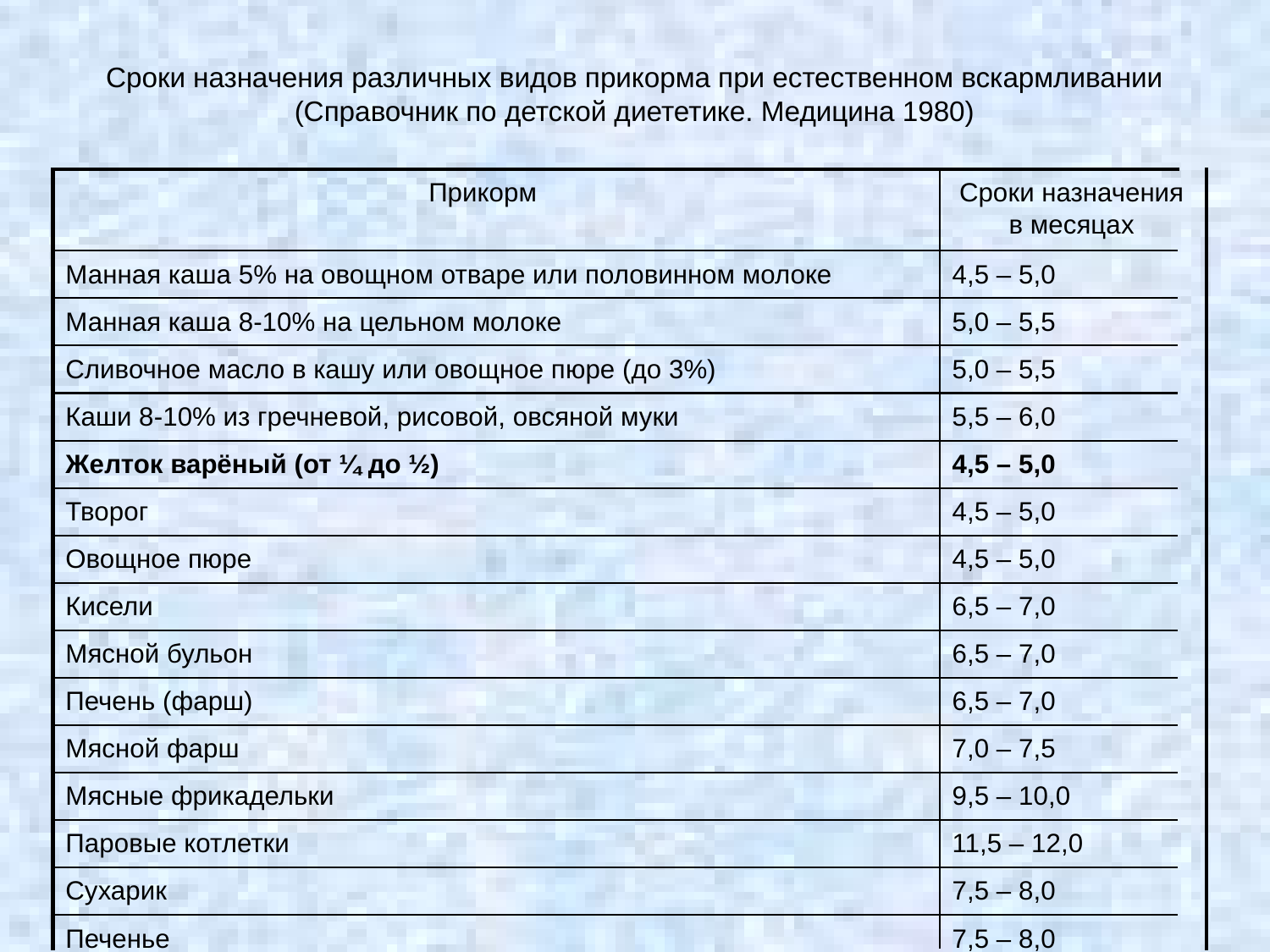

# Сроки назначения различных видов прикорма при естественном вскармливании (Справочник по детской диететике. Медицина 1980)
Прикорм
Сроки назначения в месяцах
Манная каша 5% на овощном отваре или половинном молоке
4,5 – 5,0
Манная каша 8-10% на цельном молоке
5,0 – 5,5
Сливочное масло в кашу или овощное пюре (до 3%)
5,0 – 5,5
Каши 8-10% из гречневой, рисовой, овсяной муки
5,5 – 6,0
Желток варёный (от ¼ до ½)
4,5 – 5,0
Творог
4,5 – 5,0
Овощное пюре
4,5 – 5,0
Кисели
6,5 – 7,0
Мясной бульон
6,5 – 7,0
Печень (фарш)
6,5 – 7,0
Мясной фарш
7,0 – 7,5
Мясные фрикадельки
9,5 – 10,0
Паровые котлетки
11,5 – 12,0
Сухарик
7,5 – 8,0
Печенье
7,5 – 8,0